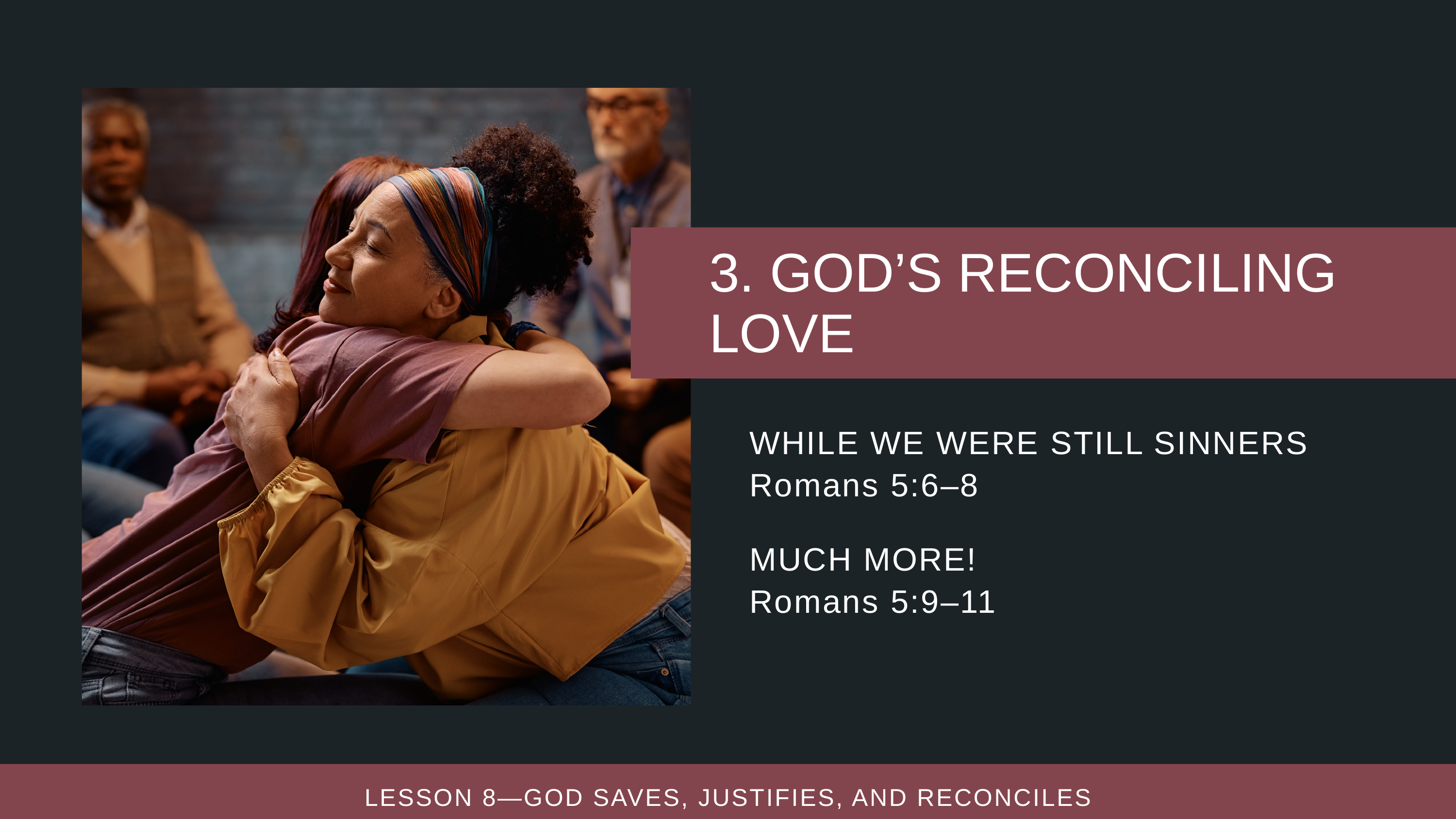

WHILE WE WERE STILL SINNERS
Romans 5:6–8

MUCH MORE!
Romans 5:9–11